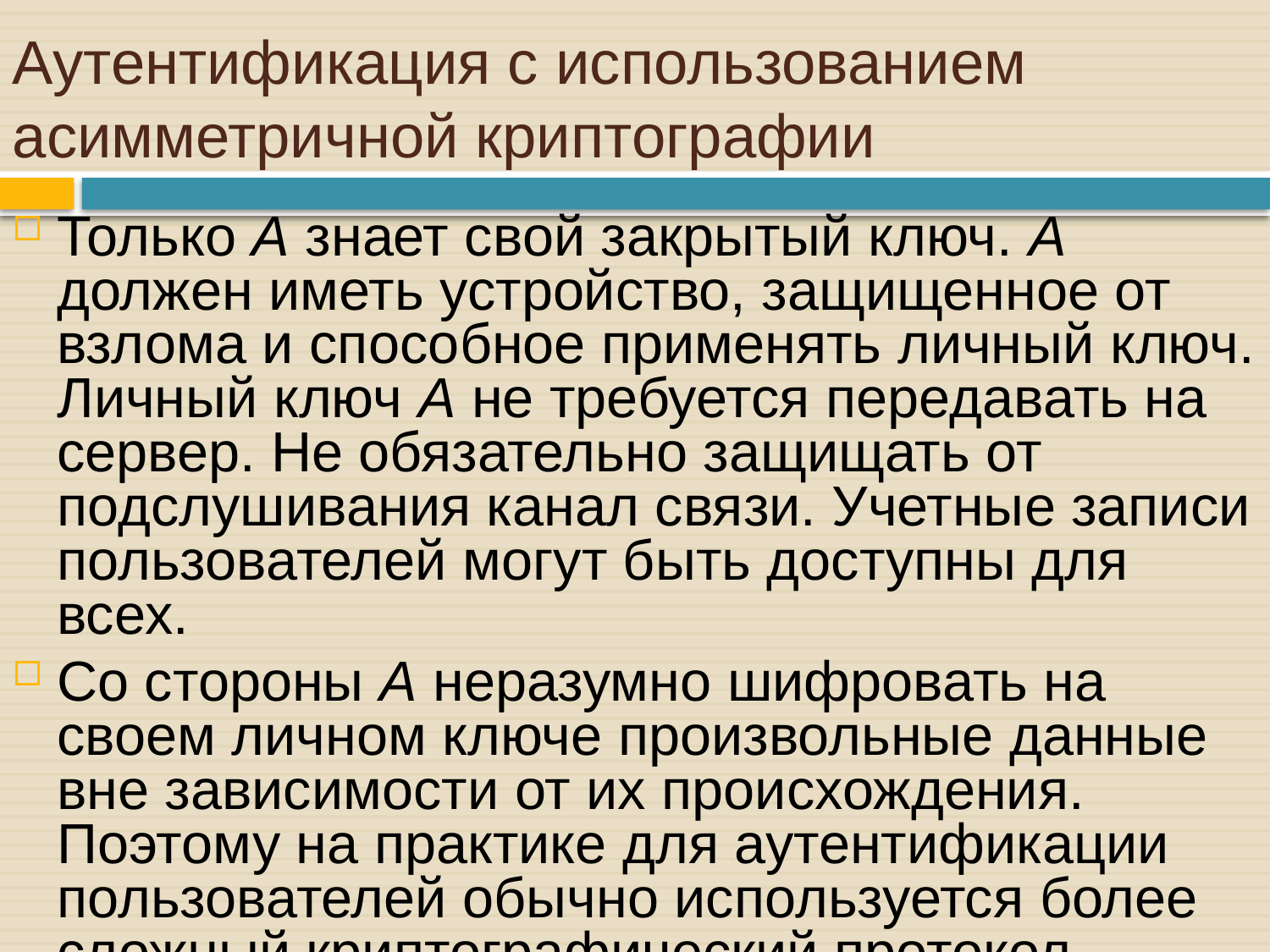

# Аутентификация с использованием асимметричной криптографии
Только A знает свой закрытый ключ. A должен иметь устройство, защищенное от взлома и способное применять личный ключ. Личный ключ A не требуется передавать на сервер. Не обязательно защищать от подслушивания канал связи. Учетные записи пользователей могут быть доступны для всех.
Со стороны A неразумно шифровать на своем личном ключе произвольные данные вне зависимости от их происхождения. Поэтому на практике для аутентификации пользователей обычно используется более сложный криптографический протокол.